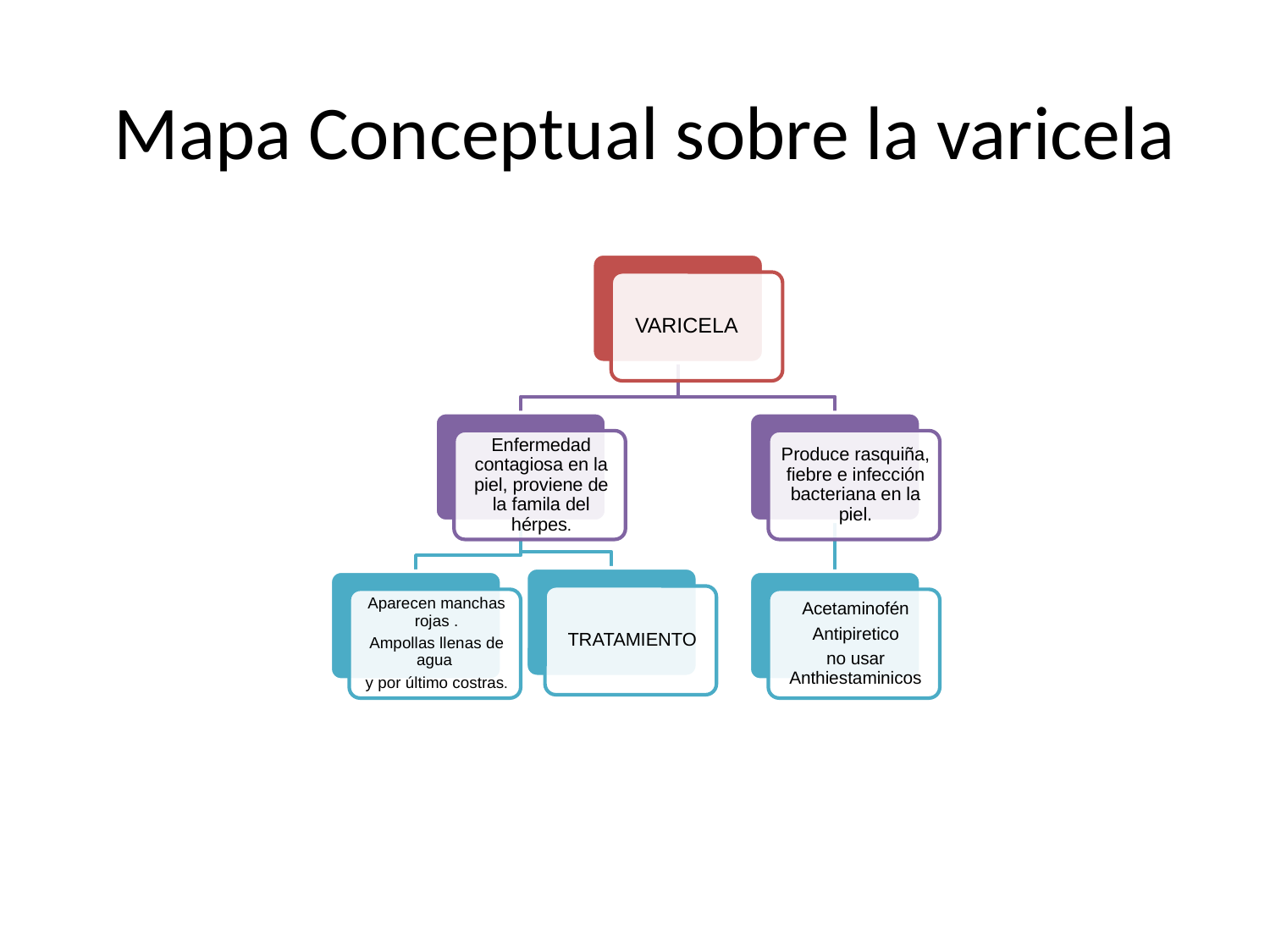

# Mapa Conceptual sobre la varicela
VARICELA
Enfermedad contagiosa en la piel, proviene de la famila del hérpes.
Aparecen manchas rojas .
Ampollas llenas de agua
y por último costras.
TRATAMIENTO
Produce rasquiña, fiebre e infección bacteriana en la piel.
Acetaminofén
Antipiretico
no usar Anthiestaminicos